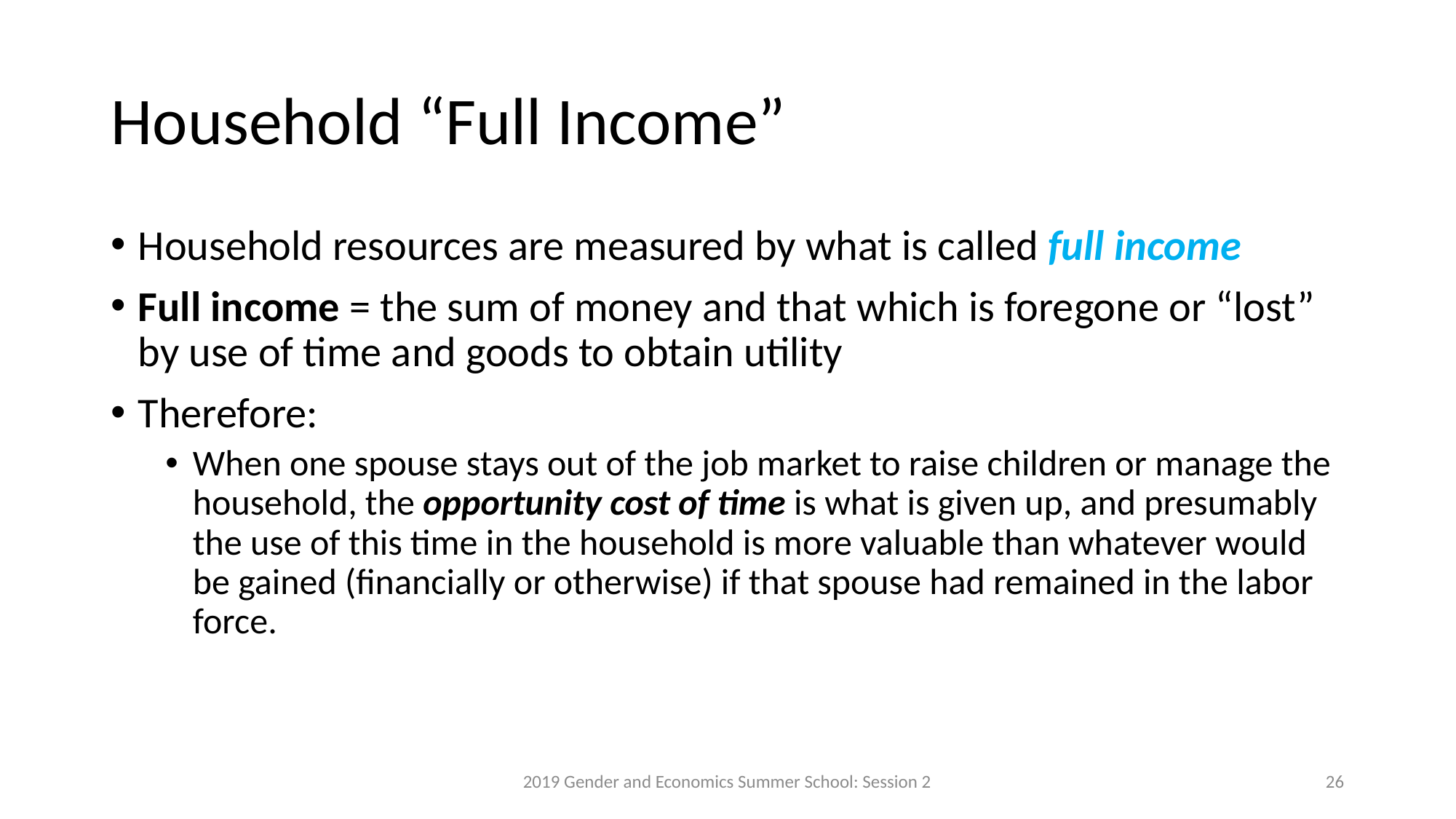

# Household “Full Income”
Household resources are measured by what is called full income
Full income = the sum of money and that which is foregone or “lost” by use of time and goods to obtain utility
Therefore:
When one spouse stays out of the job market to raise children or manage the household, the opportunity cost of time is what is given up, and presumably the use of this time in the household is more valuable than whatever would be gained (financially or otherwise) if that spouse had remained in the labor force.
2019 Gender and Economics Summer School: Session 2
26